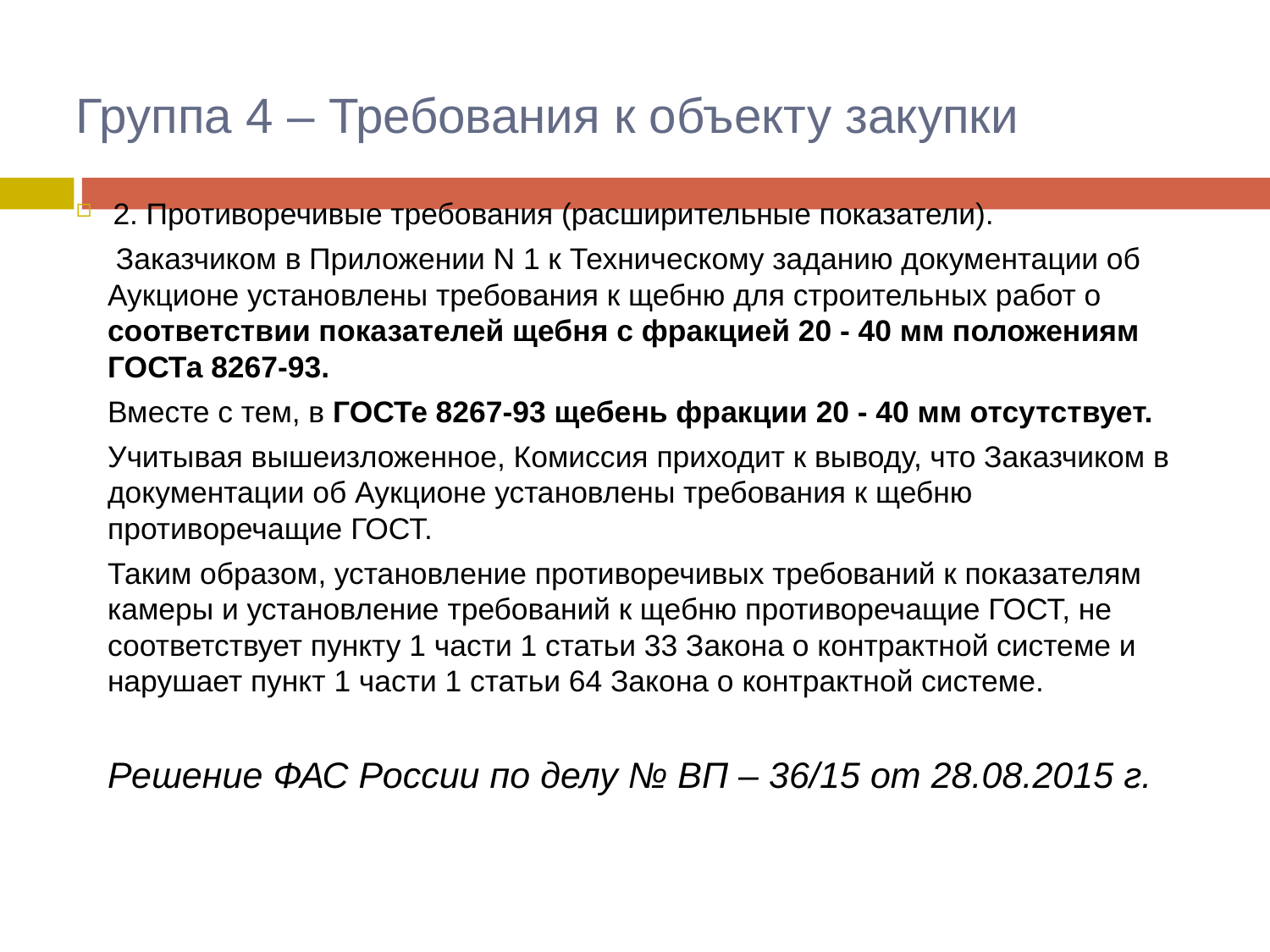

# Группа 4 – Требования к объекту закупки

2. Противоречивые требования (расширительные показатели).
 Заказчиком в Приложении N 1 к Техническому заданию документации об Аукционе установлены требования к щебню для строительных работ о соответствии показателей щебня с фракцией 20 - 40 мм положениям ГОСТа 8267-93.
Вместе с тем, в ГОСТе 8267-93 щебень фракции 20 - 40 мм отсутствует.
Учитывая вышеизложенное, Комиссия приходит к выводу, что Заказчиком в документации об Аукционе установлены требования к щебню противоречащие ГОСТ.
Таким образом, установление противоречивых требований к показателям камеры и установление требований к щебню противоречащие ГОСТ, не соответствует пункту 1 части 1 статьи 33 Закона о контрактной системе и нарушает пункт 1 части 1 статьи 64 Закона о контрактной системе.

Решение ФАС России по делу № ВП – 36/15 от 28.08.2015 г.